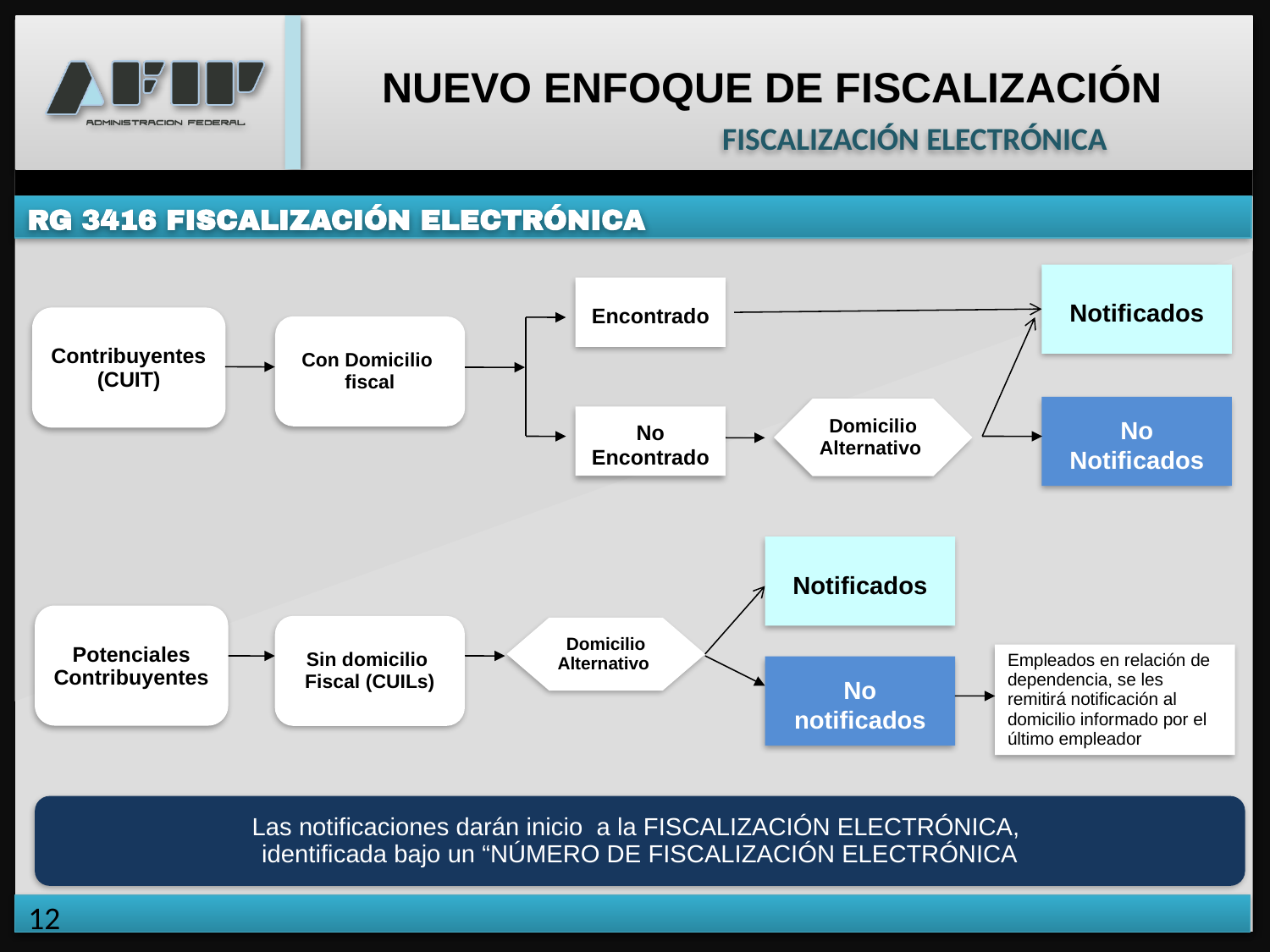

FISCALIZACIÓN ELECTRÓNICA

RG 3416 FISCALIZACIÓN ELECTRÓNICA

Notificados

Encontrado

Contribuyentes (CUIT)

Con Domicilio
fiscal

Domicilio
Alternativo
No Encontrado

No Notificados

Notificados

Potenciales Contribuyentes

Sin domicilio
Fiscal (CUILs)
Domicilio
Alternativo
Empleados en relación de dependencia, se les remitirá notificación al domicilio informado por el último empleador

No notificados

Las notificaciones darán inicio  a la FISCALIZACIÓN ELECTRÓNICA,
identificada bajo un “NÚMERO DE FISCALIZACIÓN ELECTRÓNICA
12